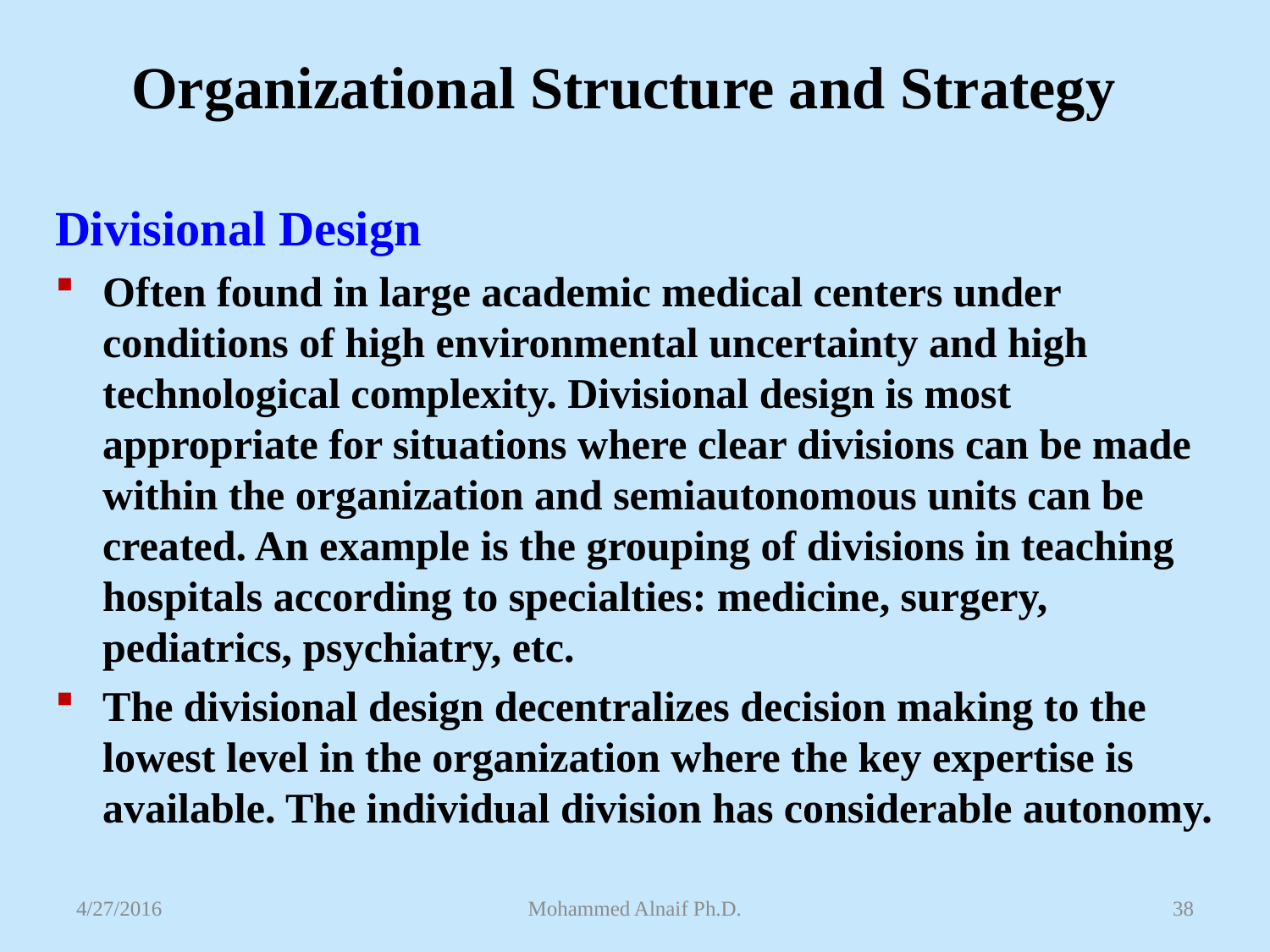

# Organizational Structure and Strategy
Divisional Design
Often found in large academic medical centers under conditions of high environmental uncertainty and high technological complexity. Divisional design is most appropriate for situations where clear divisions can be made within the organization and semiautonomous units can be created. An example is the grouping of divisions in teaching hospitals according to specialties: medicine, surgery, pediatrics, psychiatry, etc.
The divisional design decentralizes decision making to the lowest level in the organization where the key expertise is available. The individual division has considerable autonomy.
4/27/2016
Mohammed Alnaif Ph.D.
38